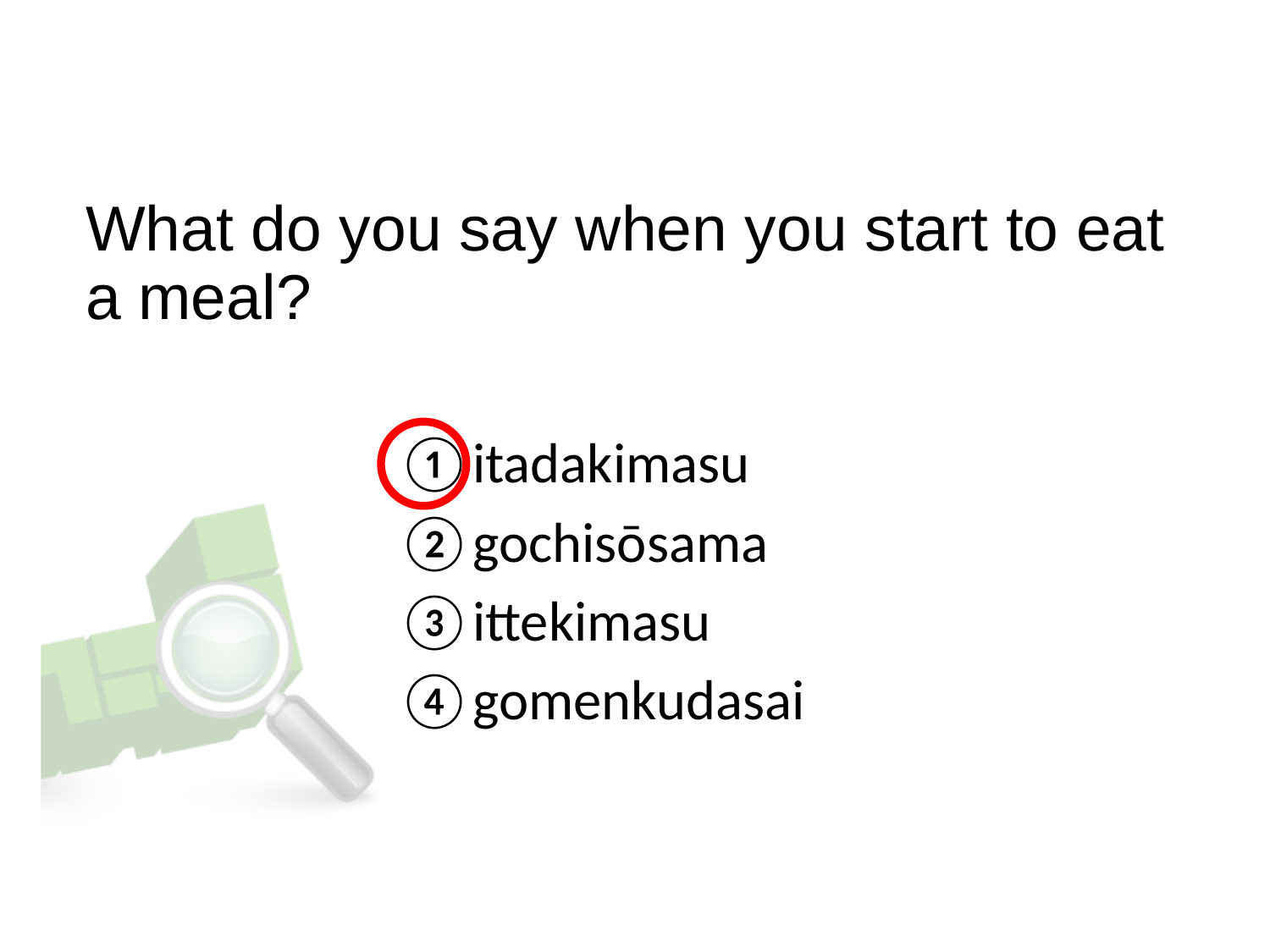

What do you say when you start to eat a meal?
itadakimasu
gochisōsama
ittekimasu
gomenkudasai